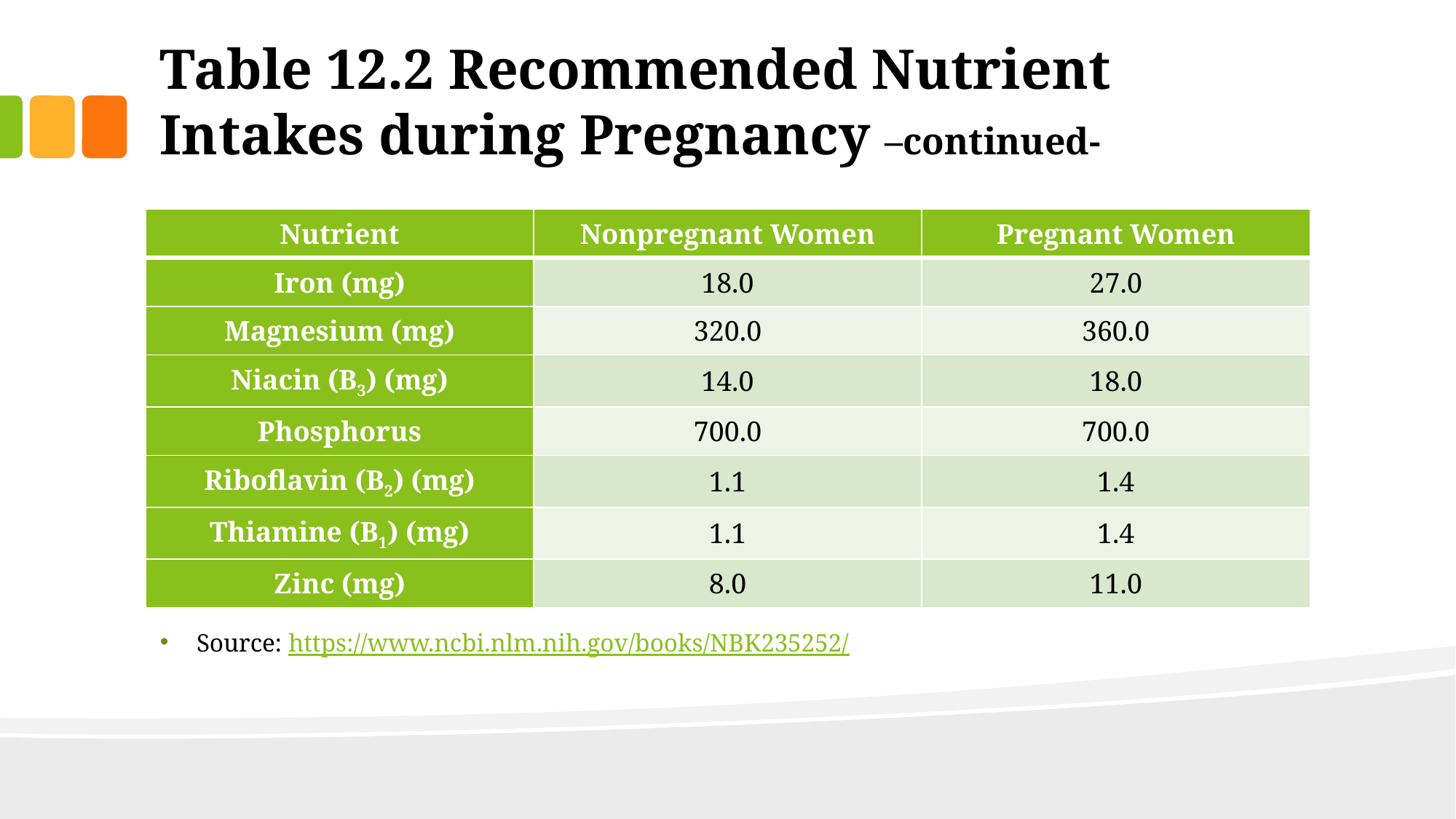

# Table 12.2 Recommended Nutrient Intakes during Pregnancy –continued-

Source: https://www.ncbi.nlm.nih.gov/books/NBK235252/

| Nutrient | Nonpregnant Women | Pregnant Women |
| --- | --- | --- |
| Iron (mg) | 18.0 | 27.0 |
| Magnesium (mg) | 320.0 | 360.0 |
| Niacin (B3) (mg) | 14.0 | 18.0 |
| Phosphorus | 700.0 | 700.0 |
| Riboflavin (B2) (mg) | 1.1 | 1.4 |
| Thiamine (B1) (mg) | 1.1 | 1.4 |
| Zinc (mg) | 8.0 | 11.0 |